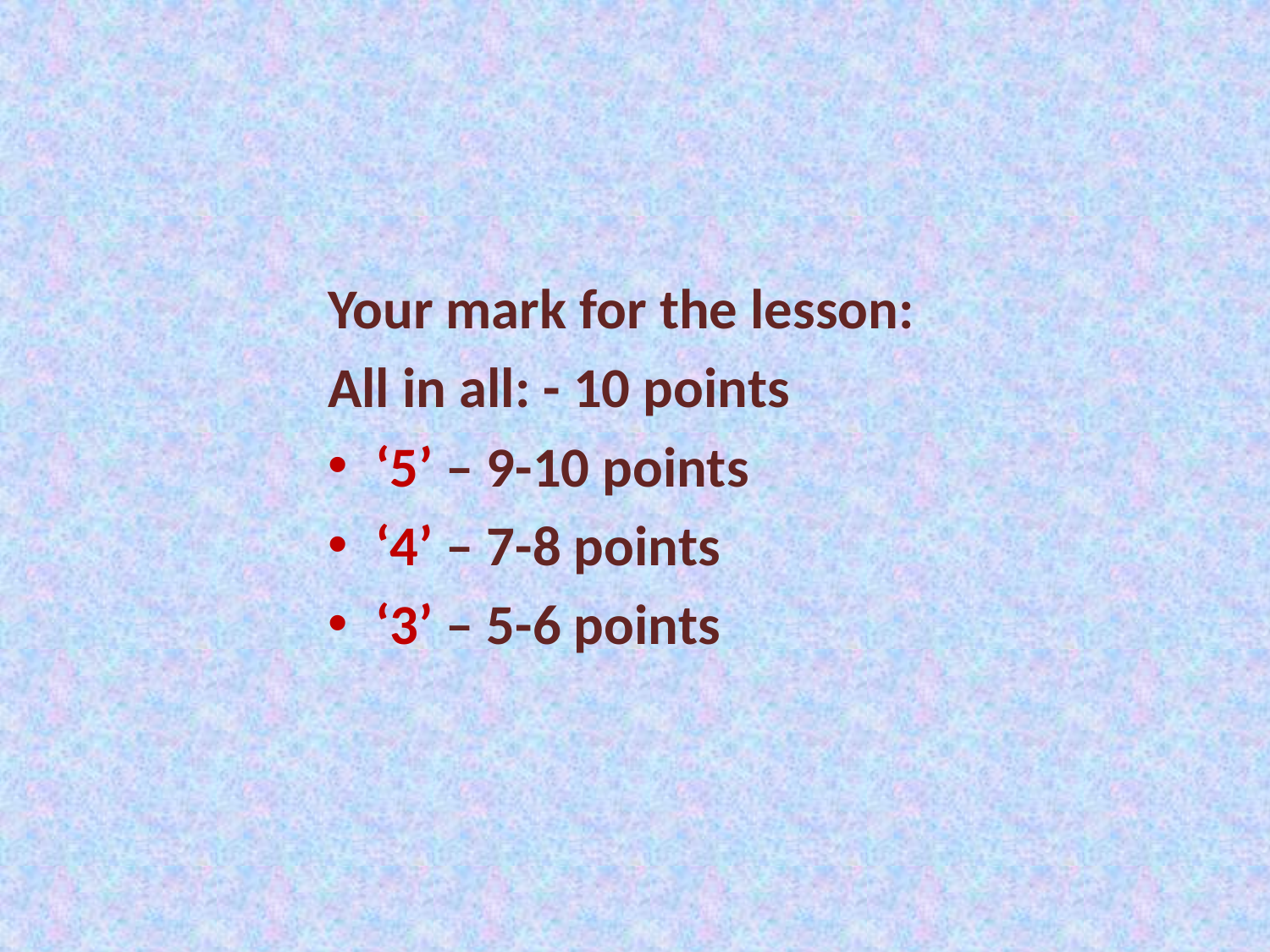

Your mark for the lesson:
All in all: - 10 points
‘5’ – 9-10 points
‘4’ – 7-8 points
‘3’ – 5-6 points